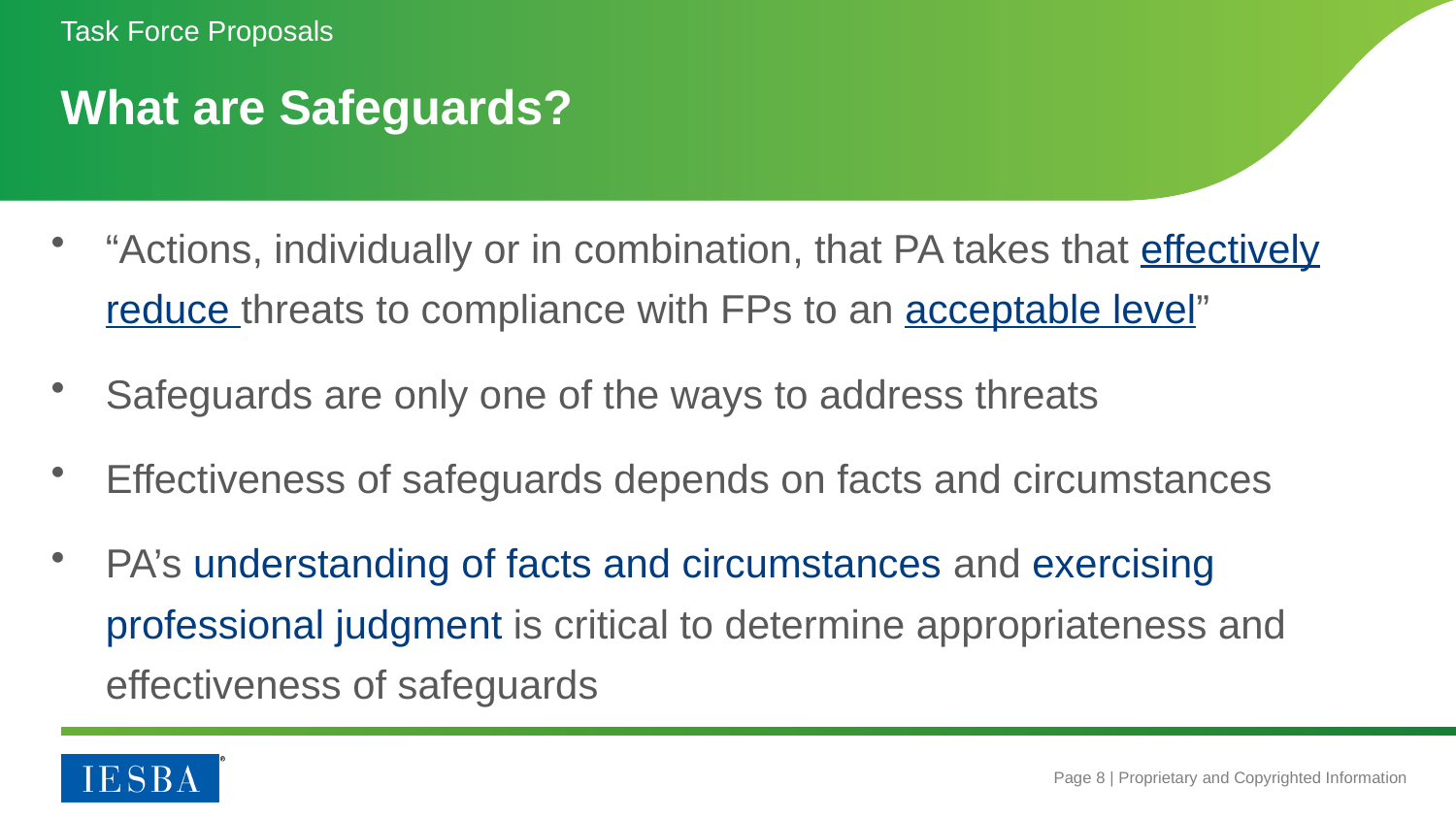

Task Force Proposals
# What are Safeguards?
“Actions, individually or in combination, that PA takes that effectively reduce threats to compliance with FPs to an acceptable level”
Safeguards are only one of the ways to address threats
Effectiveness of safeguards depends on facts and circumstances
PA’s understanding of facts and circumstances and exercising professional judgment is critical to determine appropriateness and effectiveness of safeguards